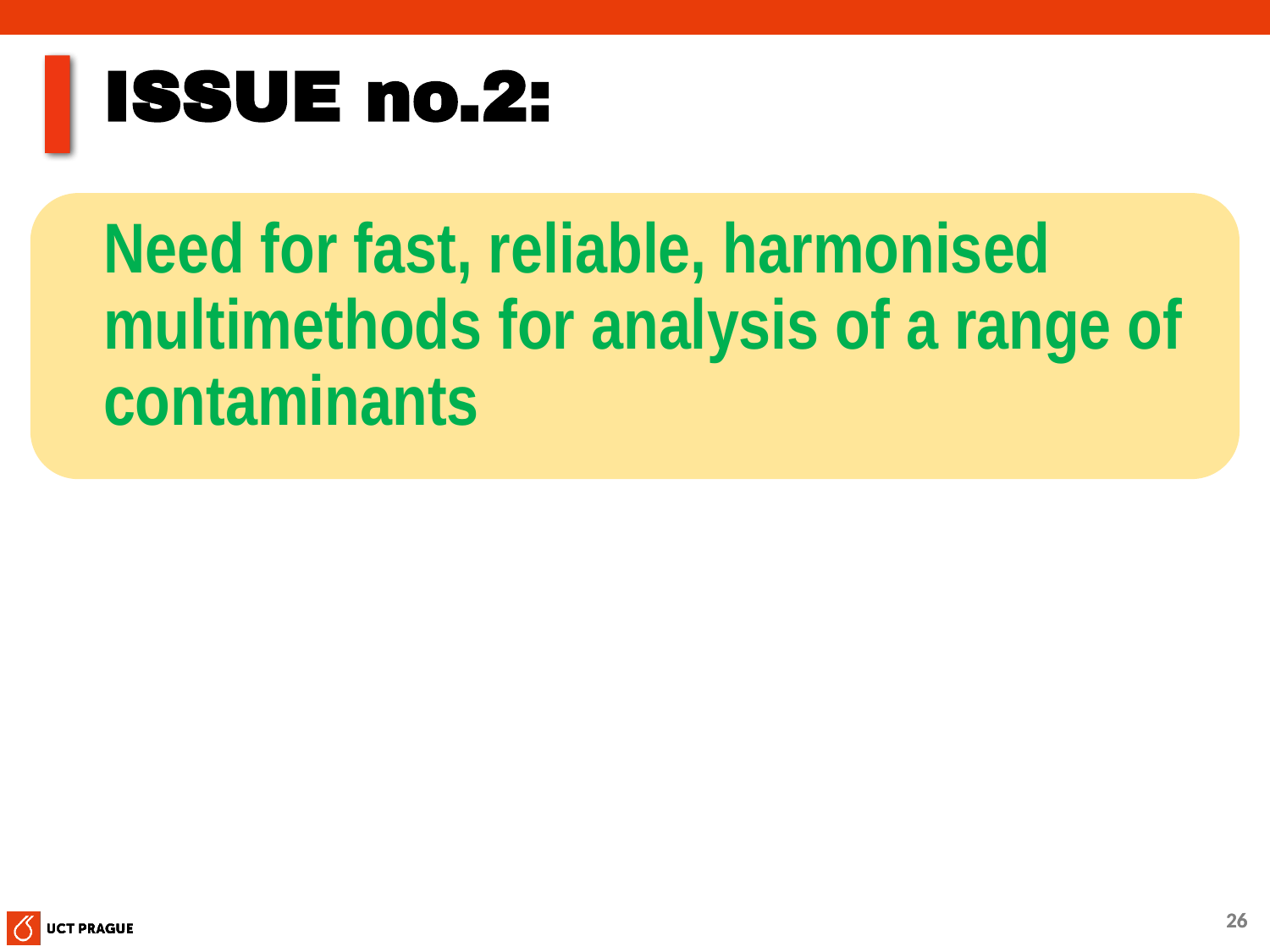

# ISSUE no.2: Need for fast, reliable, harmonised multimethods for analysis of a range of contaminants